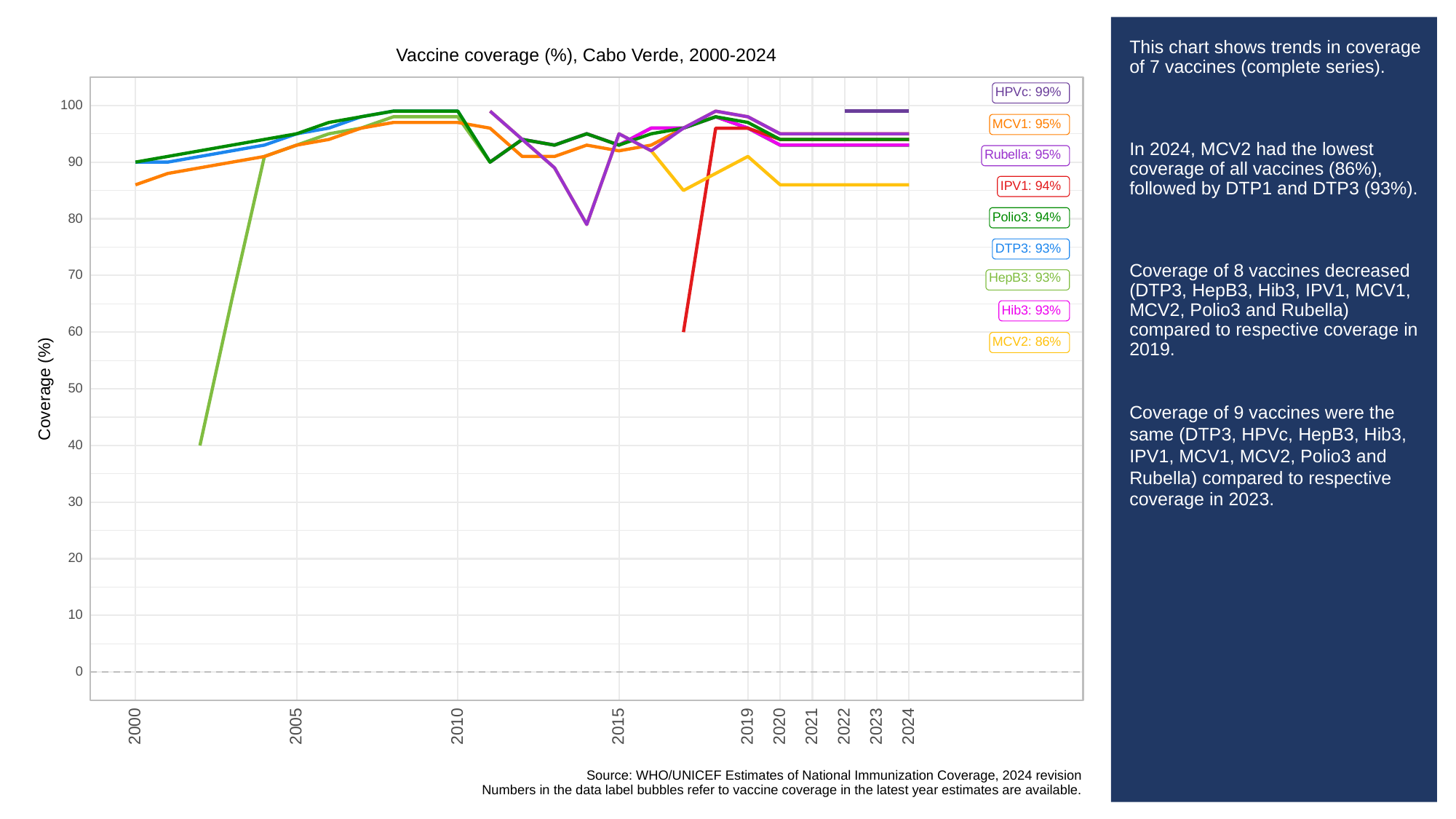

# This chart shows trends in coverage of 7 vaccines (complete series).

In 2024, MCV2 had the lowest coverage of all vaccines (86%), followed by DTP1 and DTP3 (93%).

Coverage of 8 vaccines decreased (DTP3, HepB3, Hib3, IPV1, MCV1, MCV2, Polio3 and Rubella) compared to respective coverage in 2019.

Coverage of 9 vaccines were the same (DTP3, HPVc, HepB3, Hib3, IPV1, MCV1, MCV2, Polio3 and Rubella) compared to respective coverage in 2023.

Vaccine coverage (%), Cabo Verde, 2000-2024

HPVc: 99%

100

MCV1: 95%

Rubella: 95%
90

IPV1: 94%

Polio3: 94%
80

DTP3: 93%

70
HepB3: 93%

Hib3: 93%
60

MCV2: 86%

Coverage (%)
50

40

30

20

10

0

2023
2000
2005
2010
2015
2019
2020
2021
2022
2024
Source: WHO/UNICEF Estimates of National Immunization Coverage, 2024 revision
Numbers in the data label bubbles refer to vaccine coverage in the latest year estimates are available.